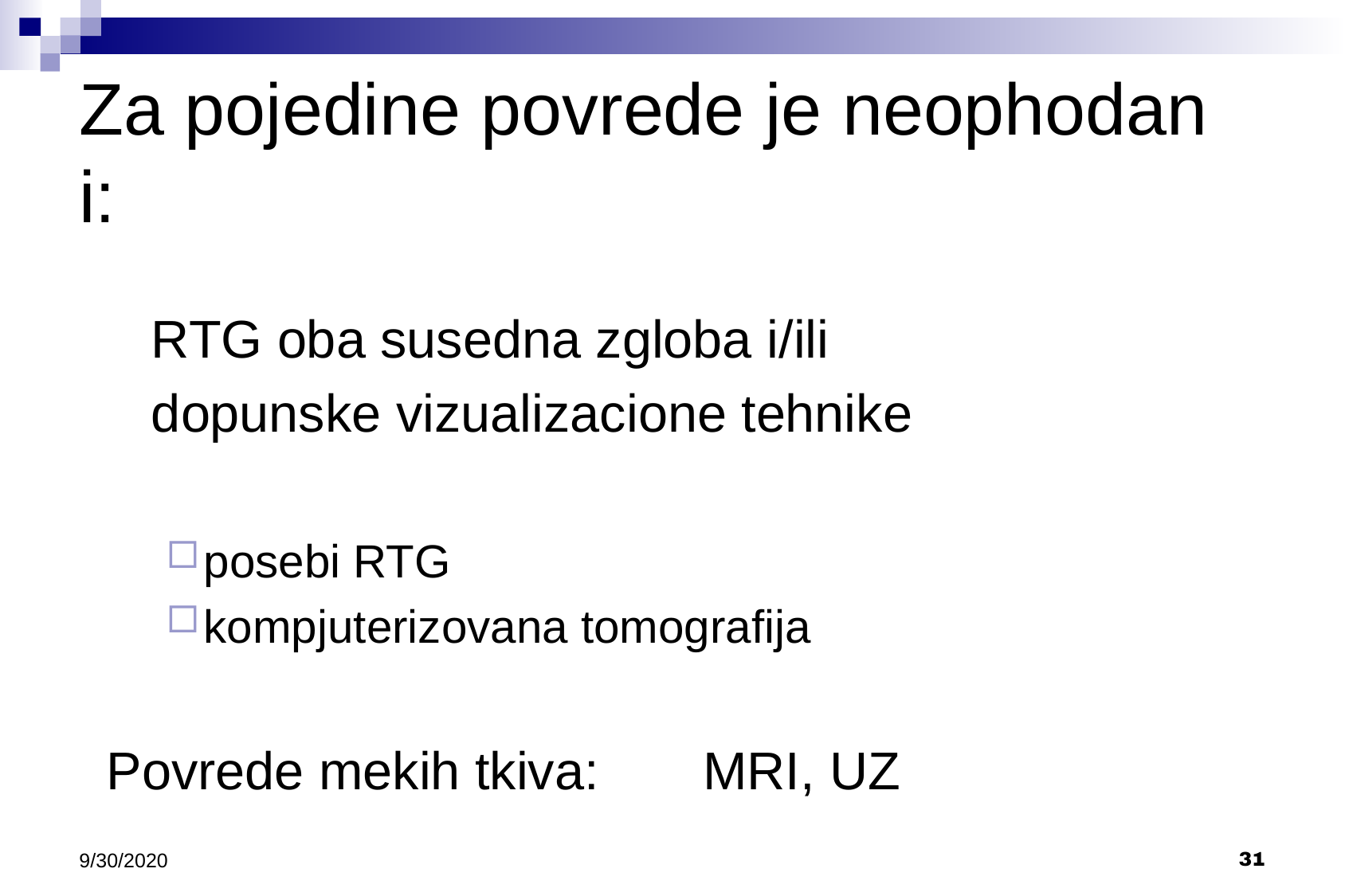

# Za pojedine povrede je neophodan i:
	RTG oba susedna zgloba i/ili
	dopunske vizualizacione tehnike

posebi RTG
kompjuterizovana tomografija

Povrede mekih tkiva:       MRI, UZ

9/30/2020
31